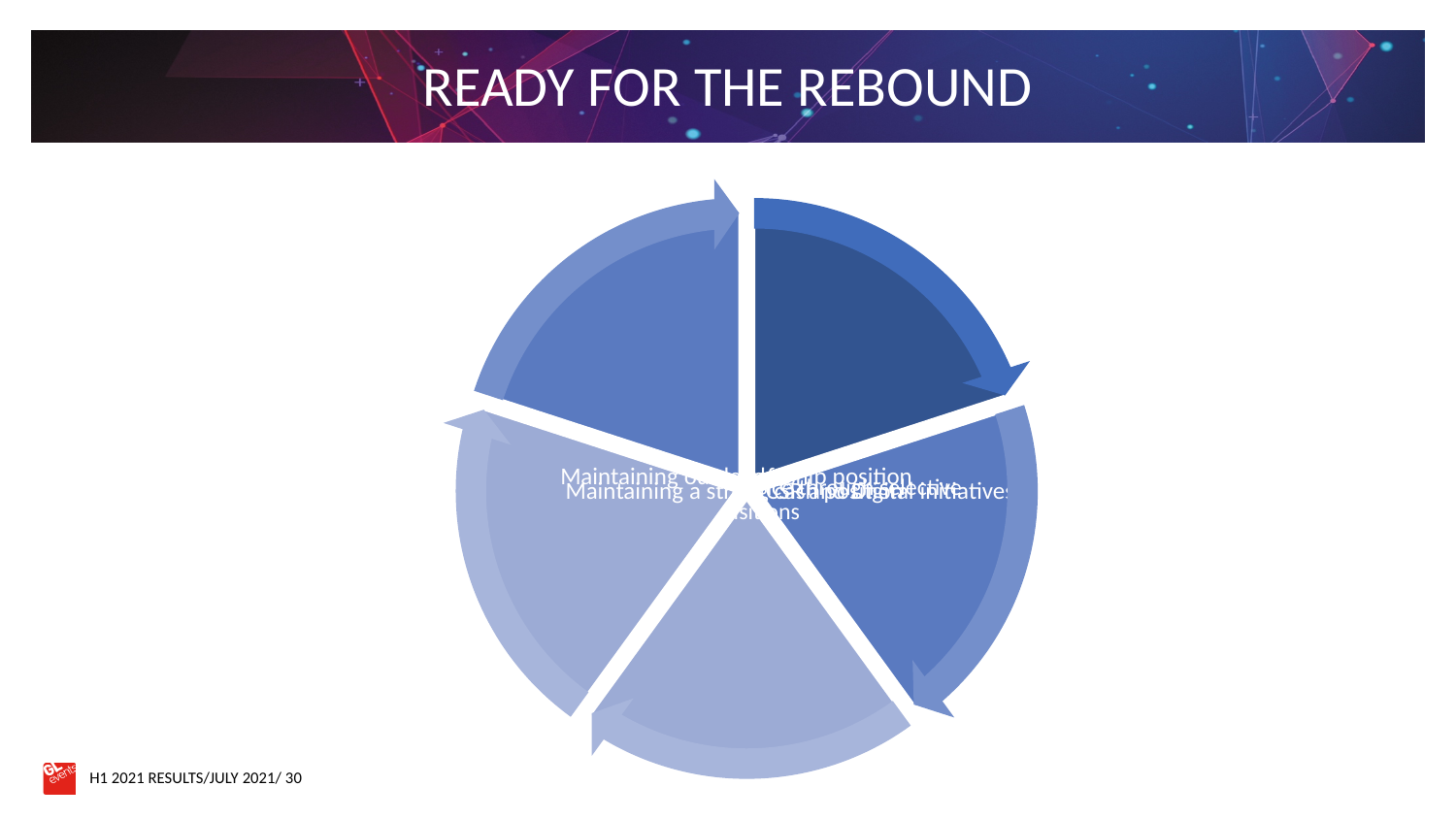

READY FOR THE REBOUND

Spearheading a successful crisis exit strategy
Innovating and continuing CSR and Digital initiatives
Strengthening our presence through selective acquisitions
Maintaining a strong cash position
Maintaining our leadership position
Continuing CSR and Digital initiatives
Post-crisis
issues
Remaining responsive and agile